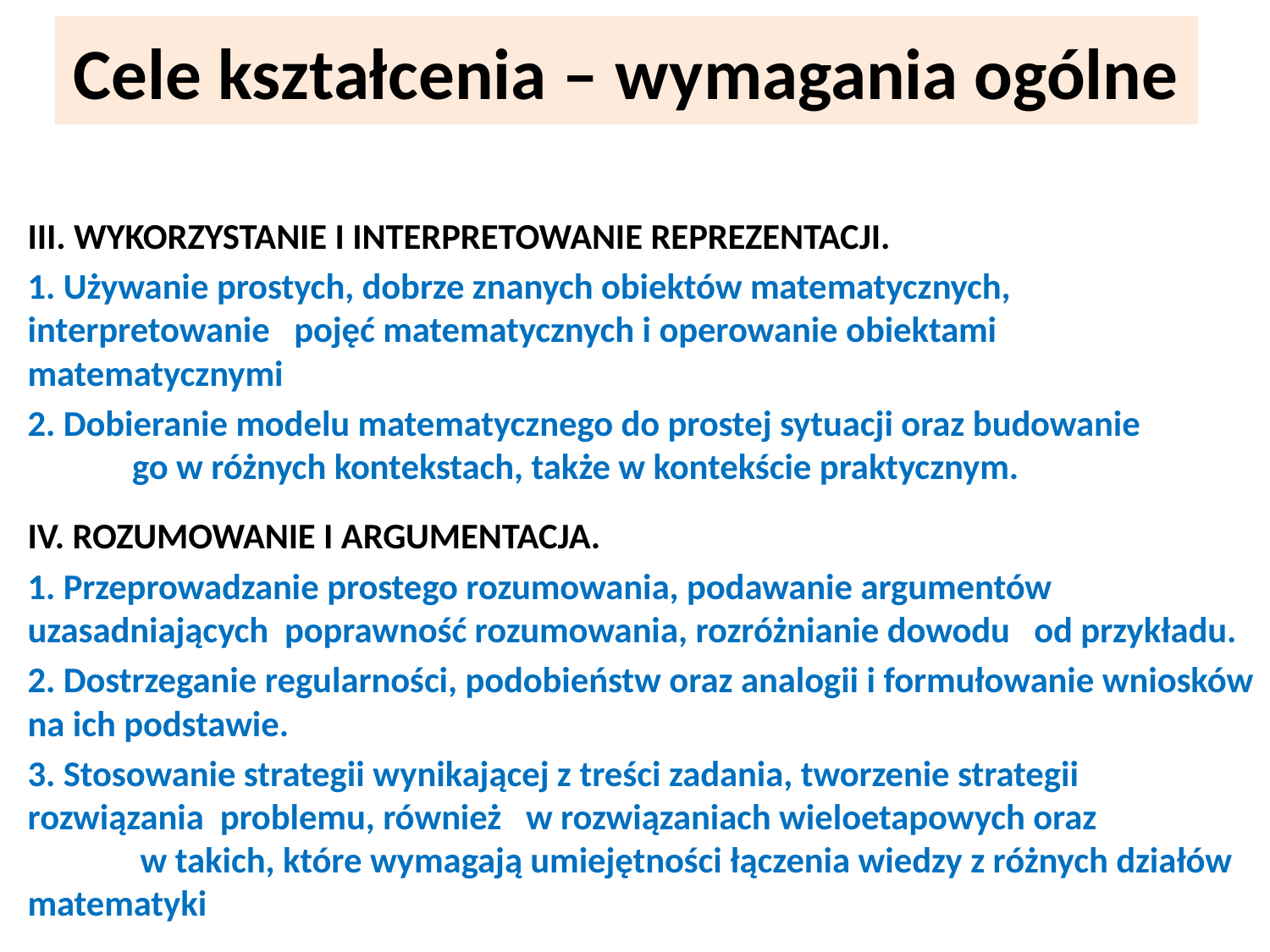

# Cele kształcenia – wymagania ogólne

III. WYKORZYSTANIE I INTERPRETOWANIE REPREZENTACJI.
1. Używanie prostych, dobrze znanych obiektów matematycznych, interpretowanie   pojęć matematycznych i operowanie obiektami matematycznymi
2. Dobieranie modelu matematycznego do prostej sytuacji oraz budowanie                            go w różnych kontekstach, także w kontekście praktycznym.

IV. ROZUMOWANIE I ARGUMENTACJA.
1. Przeprowadzanie prostego rozumowania, podawanie argumentów uzasadniających  poprawność rozumowania, rozróżnianie dowodu   od przykładu.
2. Dostrzeganie regularności, podobieństw oraz analogii i formułowanie wniosków na ich podstawie.
3. Stosowanie strategii wynikającej z treści zadania, tworzenie strategii rozwiązania  problemu, również   w rozwiązaniach wieloetapowych oraz                                  w takich, które wymagają umiejętności łączenia wiedzy z różnych działów matematyki